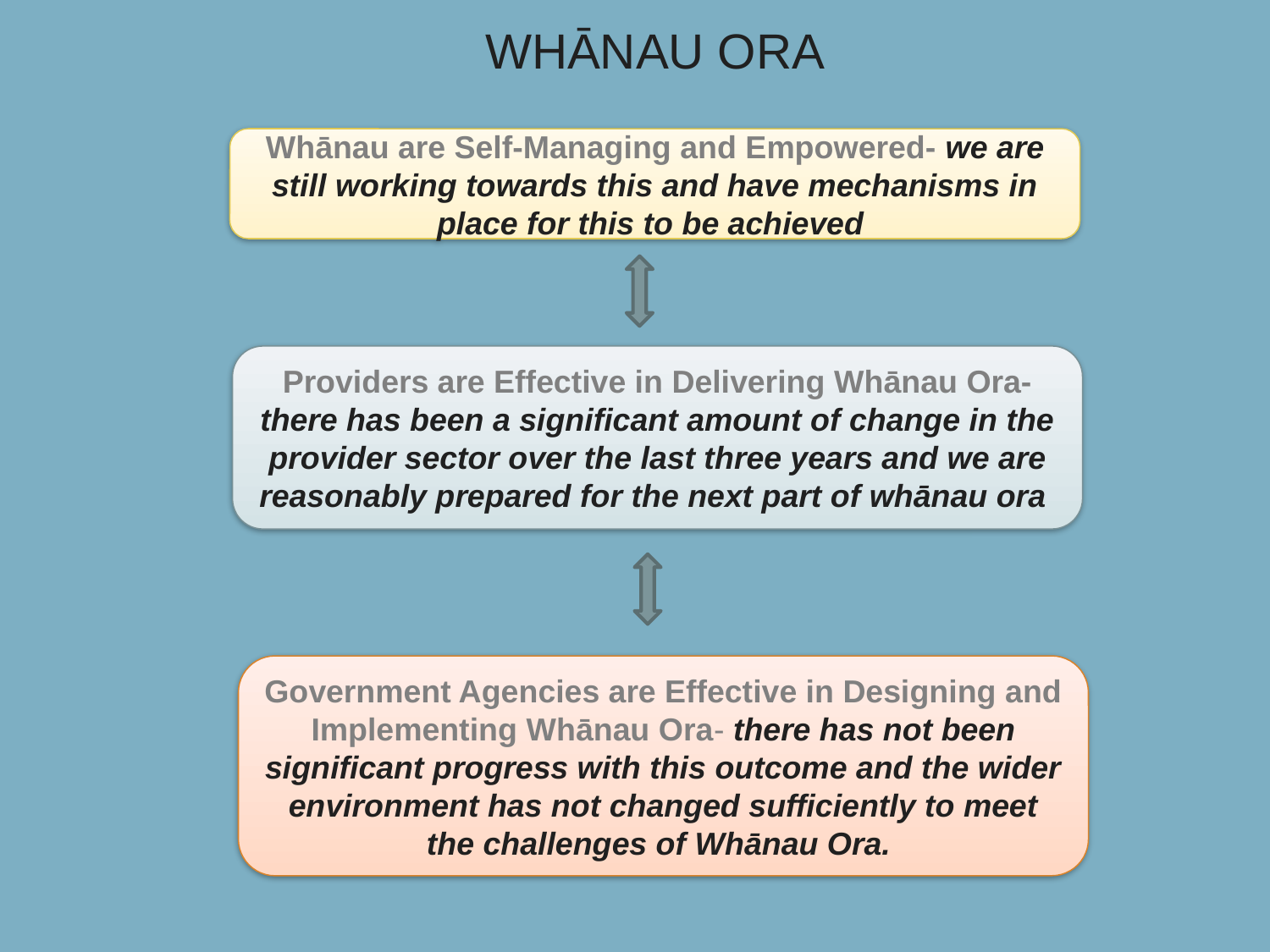

WHĀNAU ORA
Whānau are Self-Managing and Empowered- we are still working towards this and have mechanisms in place for this to be achieved

Providers are Effective in Delivering Whānau Ora- there has been a significant amount of change in the provider sector over the last three years and we are reasonably prepared for the next part of whānau ora

Government Agencies are Effective in Designing and Implementing Whānau Ora- there has not been significant progress with this outcome and the wider environment has not changed sufficiently to meet the challenges of Whānau Ora.